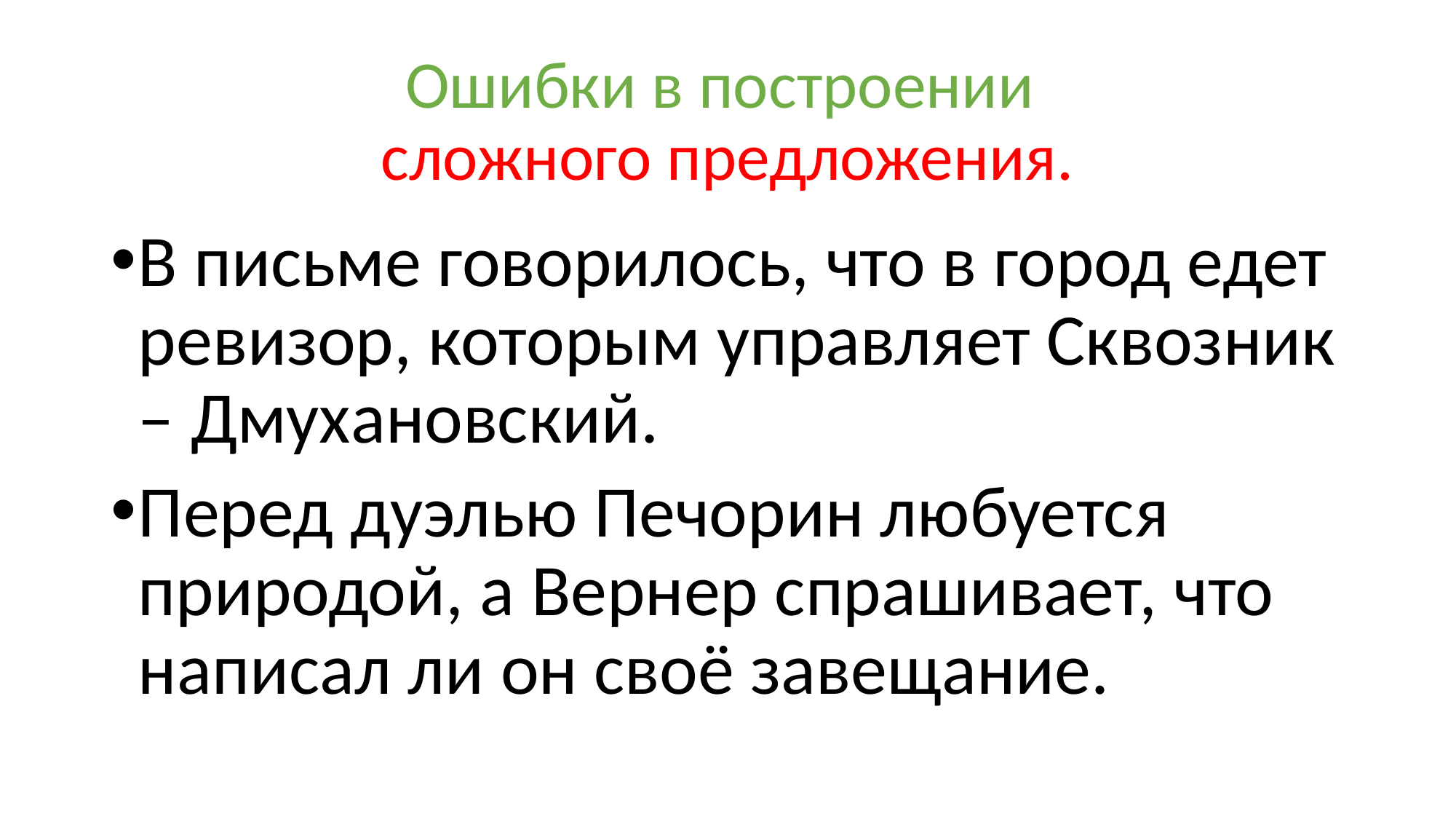

# Ошибки в построении сложного предложения.
В письме говорилось, что в город едет ревизор, которым управляет Сквозник – Дмухановский.
Перед дуэлью Печорин любуется природой, а Вернер спрашивает, что написал ли он своё завещание.